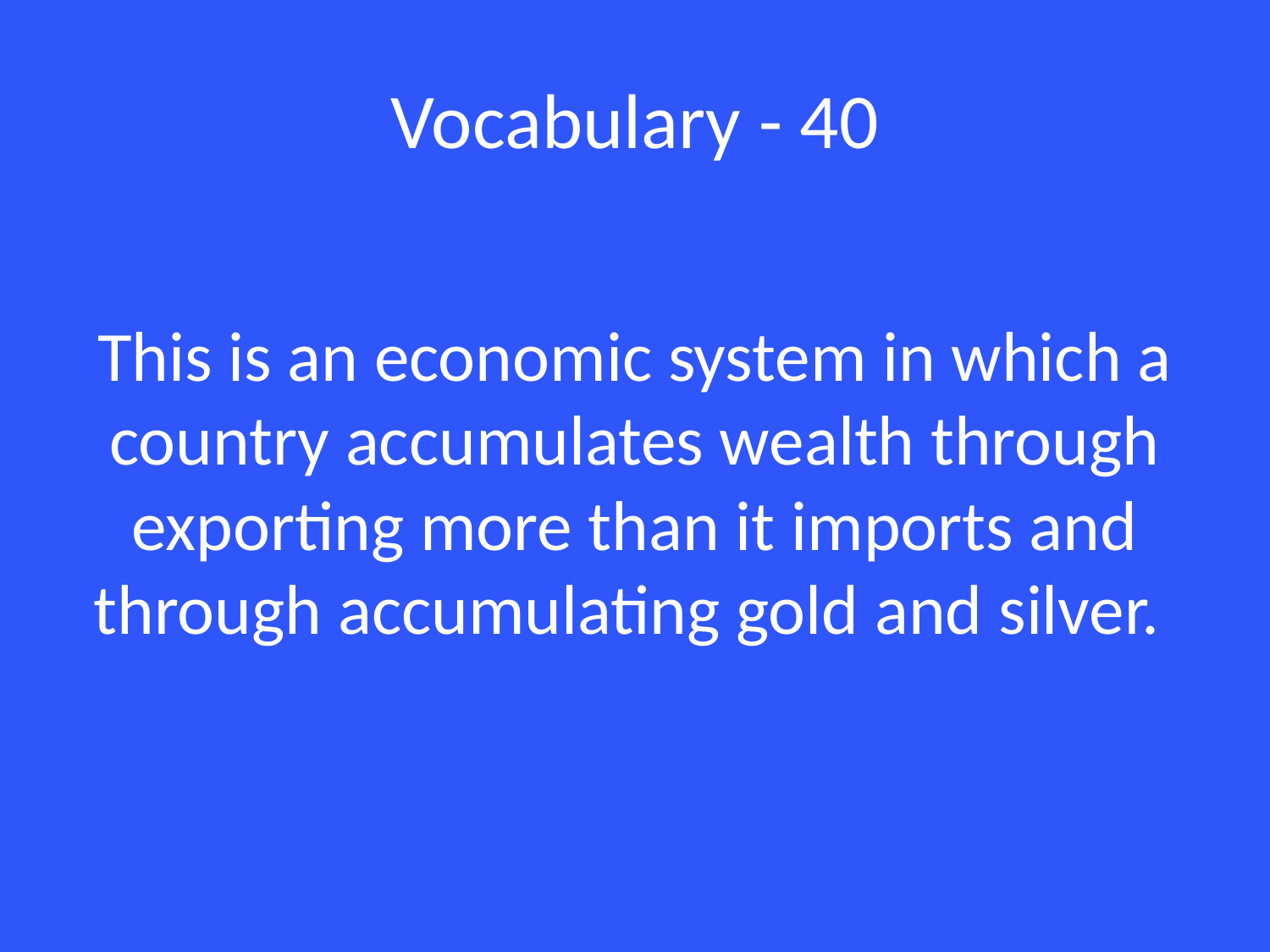

# Vocabulary - 40

This is an economic system in which a country accumulates wealth through exporting more than it imports and through accumulating gold and silver.